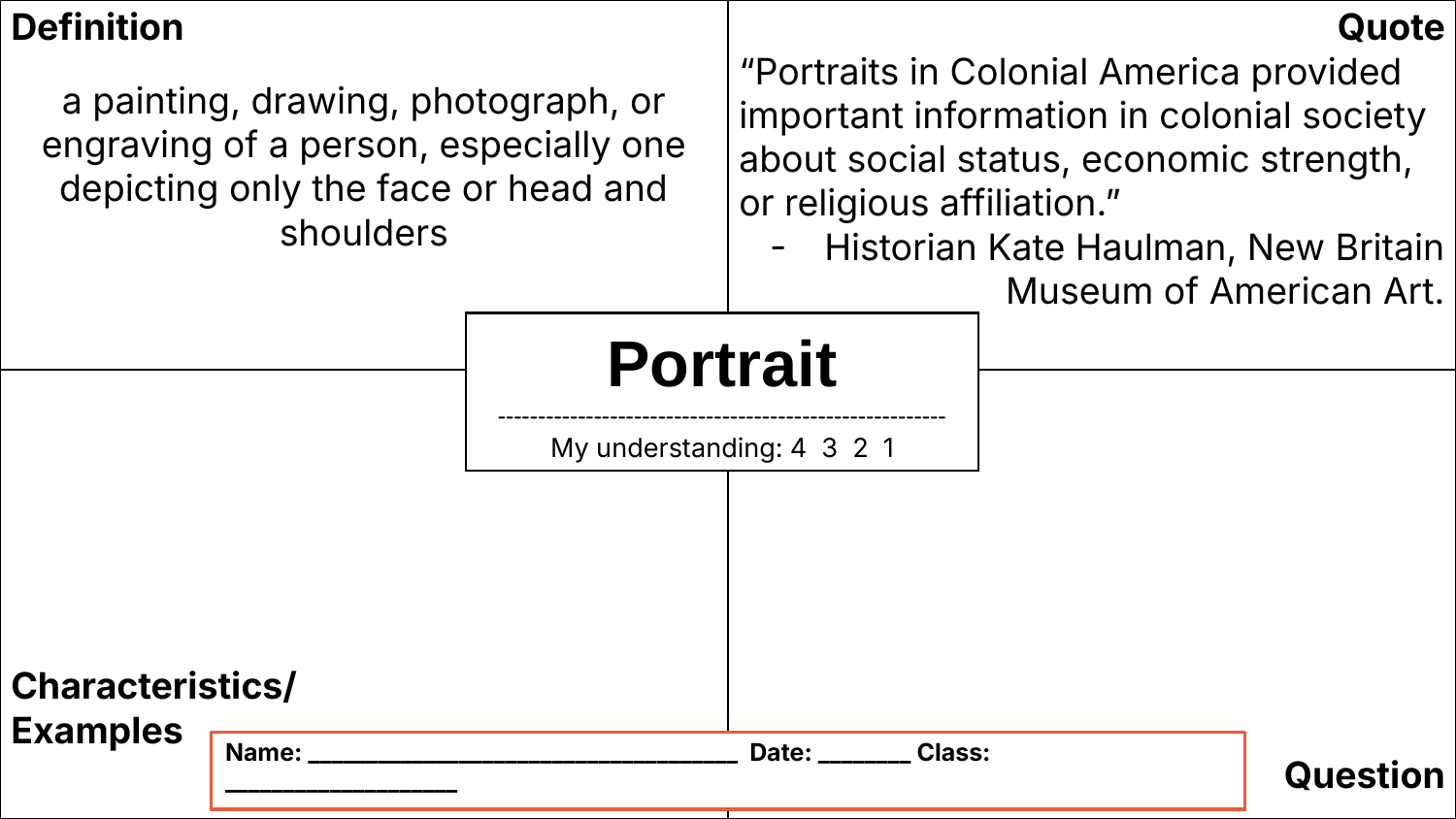

| Definition a painting, drawing, photograph, or engraving of a person, especially one depicting only the face or head and shoulders | Quote “Portraits in Colonial America provided important information in colonial society about social status, economic strength, or religious affiliation.” Historian Kate Haulman, New Britain Museum of American Art. |
| --- | --- |
| Characteristics/ Examples | Question |
Portrait
--------------------------------------------------------
My understanding: 4  3  2  1
Name: _____________________________________  Date: ________ Class: ____________________